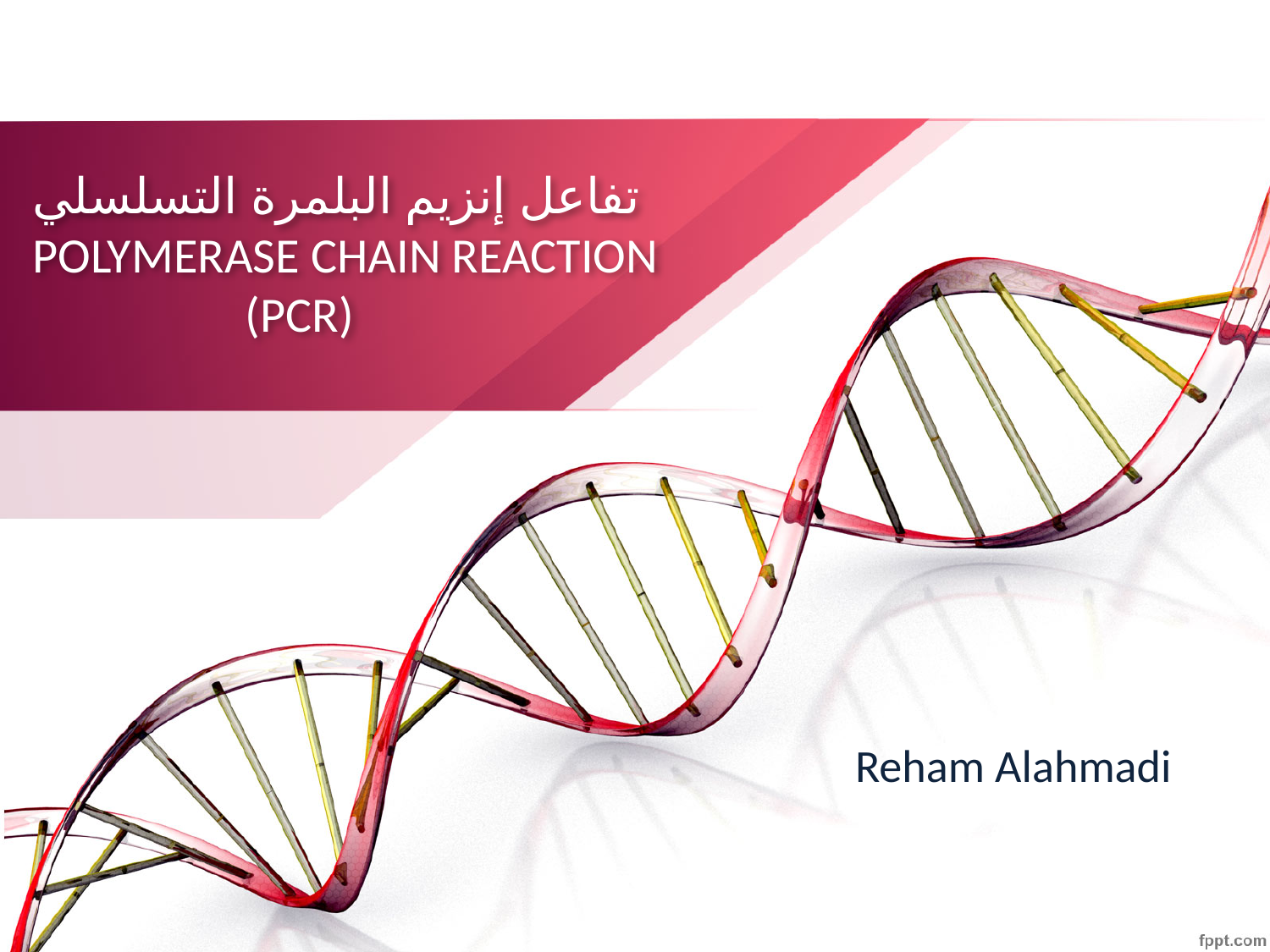

# تفاعل إنزيم البلمرة التسلسلي POLYMERASE CHAIN REACTION (PCR)
Reham Alahmadi